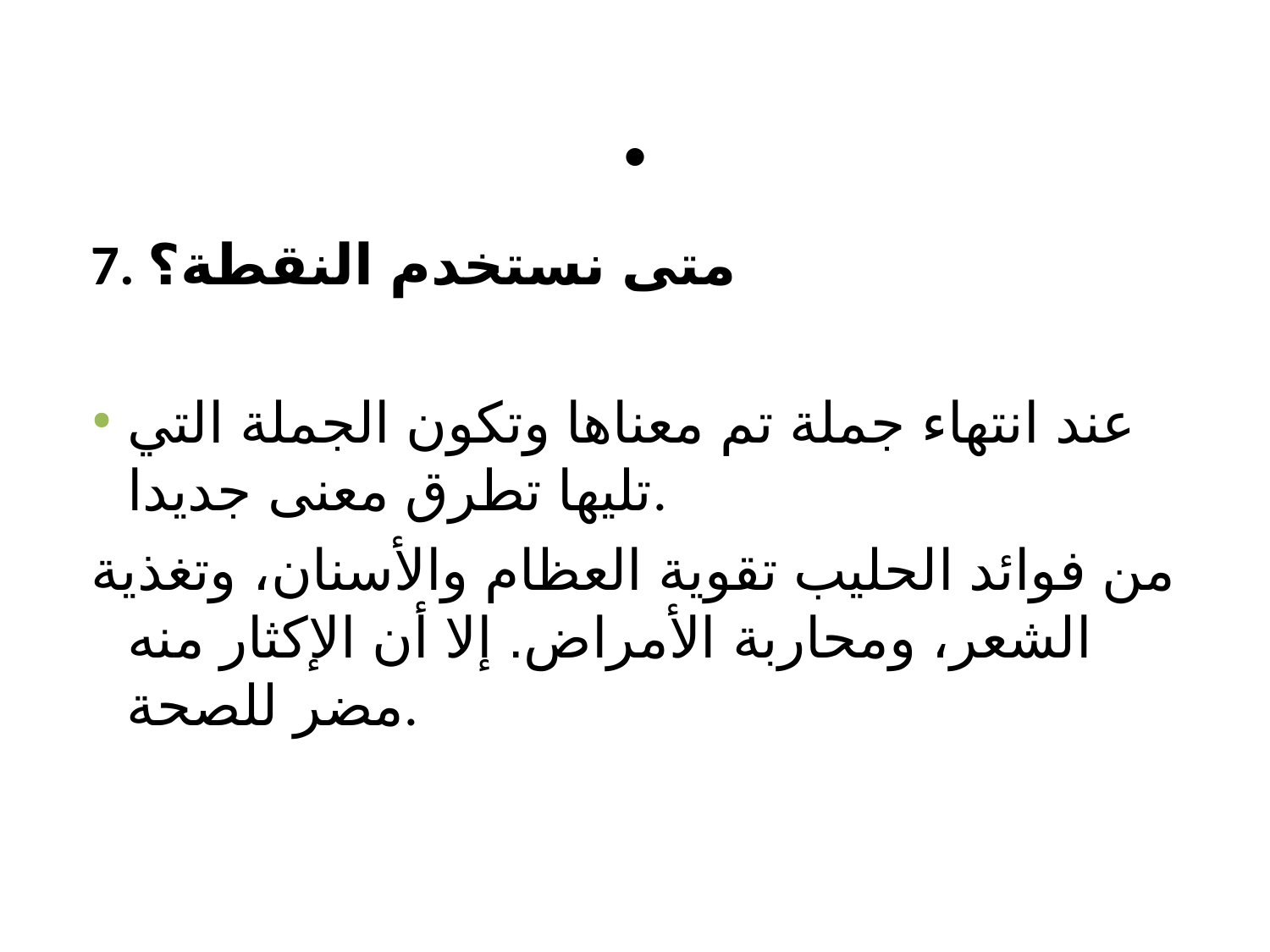

# .
7. متى نستخدم النقطة؟

عند انتهاء جملة تم معناها وتكون الجملة التي تليها تطرق معنى جديدا.
من فوائد الحليب تقوية العظام والأسنان، وتغذية الشعر، ومحاربة الأمراض. إلا أن الإكثار منه مضر للصحة.